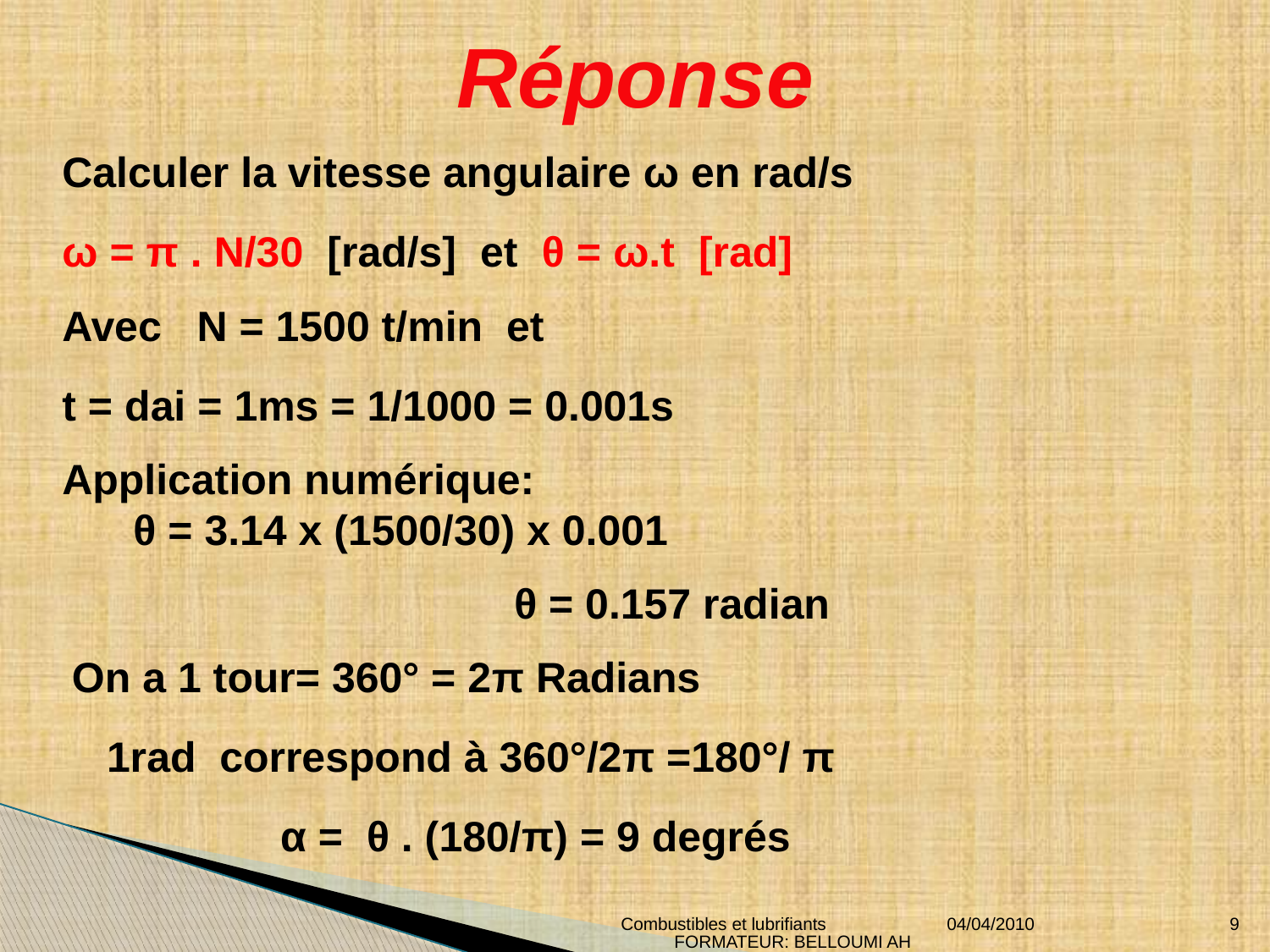

# Réponse
Calculer la vitesse angulaire ω en rad/s
ω = π . N/30  [rad/s]  et  θ = ω.t  [rad]
Avec   N = 1500 t/min  et
t = dai = 1ms = 1/1000 = 0.001s
Application numérique:
      θ = 3.14 x (1500/30) x 0.001
 θ = 0.157 radian
On a 1 tour= 360° = 2π Radians
1rad  correspond à 360°/2π =180°/ π
α =  θ . (180/π) = 9 degrés
Combustibles et lubrifiants                              FORMATEUR: BELLOUMI AHMED
04/04/2010
9